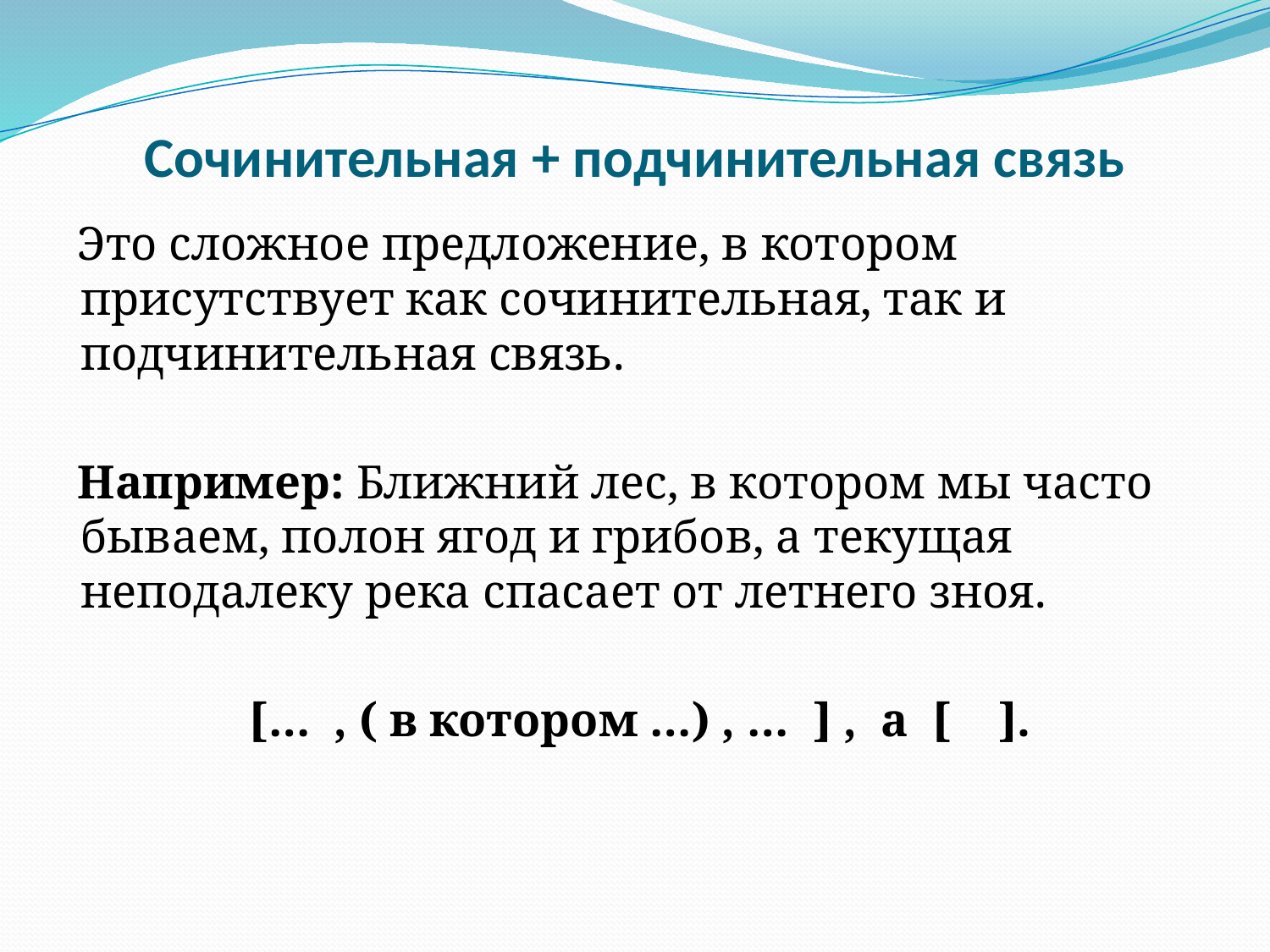

# Сочинительная + подчинительная связь
   Это сложное предложение, в котором присутствует как сочинительная, так и подчинительная связь.

   Например: Ближний лес, в котором мы часто бываем, полон ягод и грибов, а текущая неподалеку река спасает от летнего зноя.

 […  , ( в котором …) , …  ] ,  а  [    ].